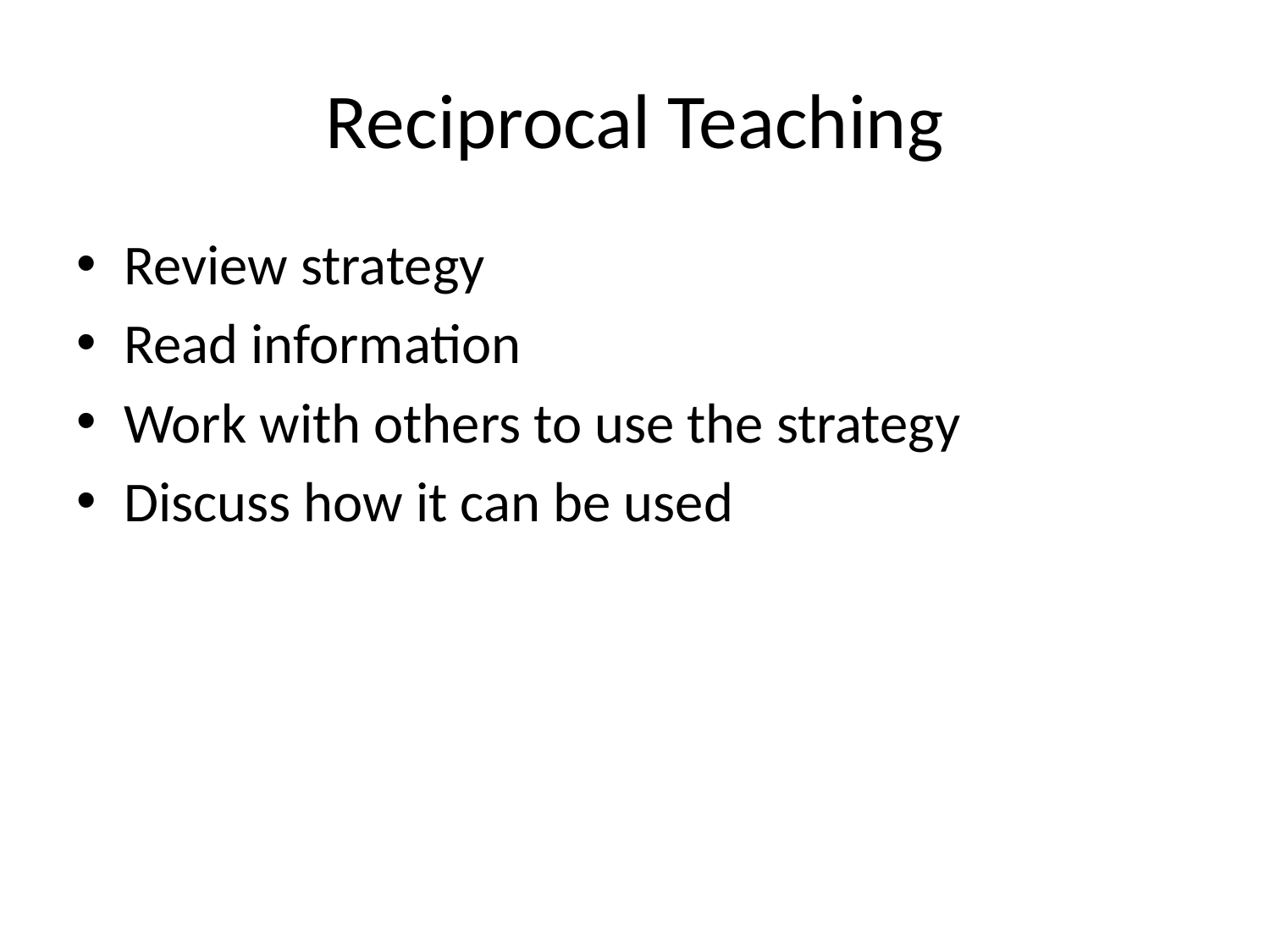

# Reciprocal Teaching
Review strategy
Read information
Work with others to use the strategy
Discuss how it can be used